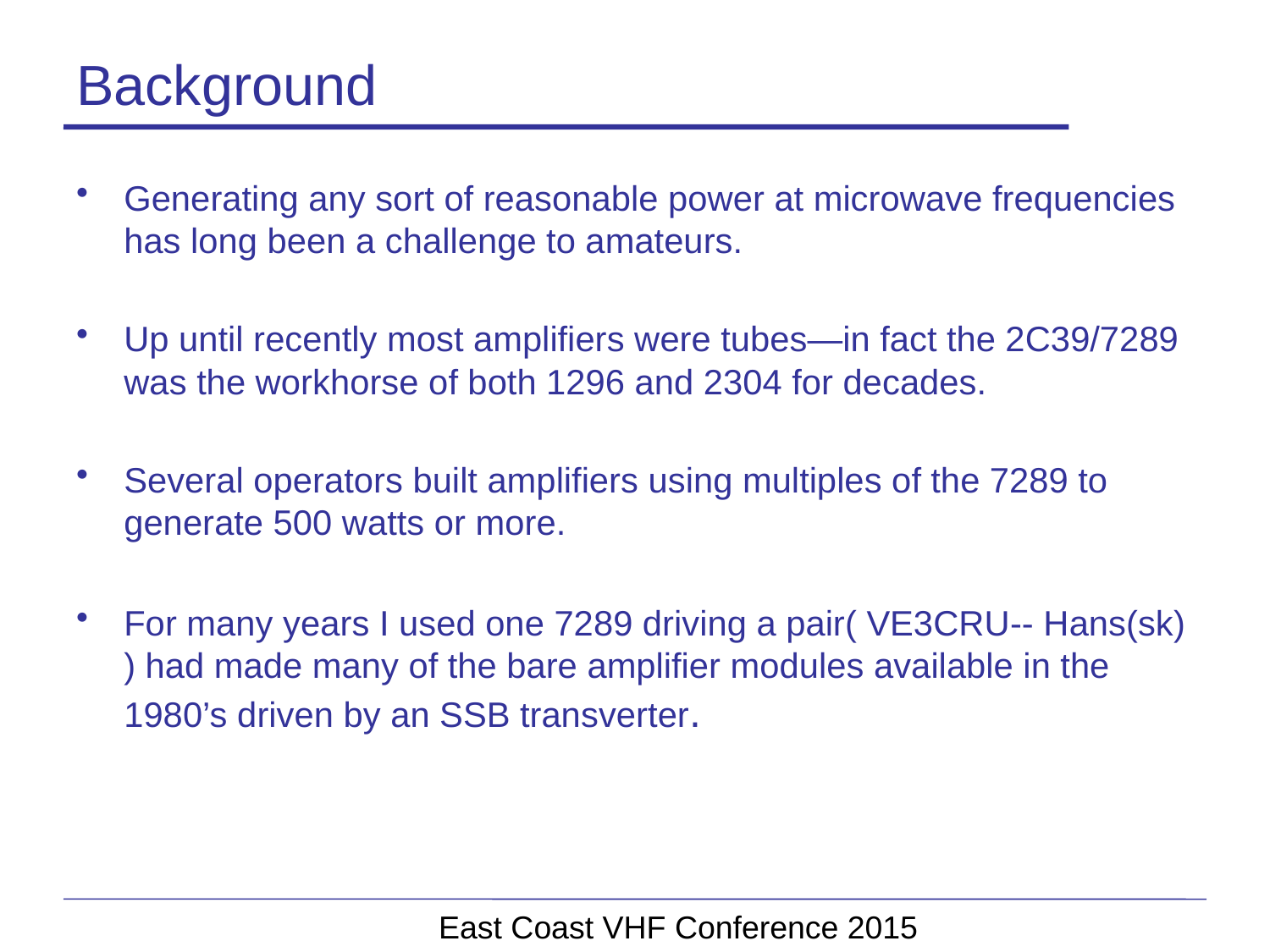

# Background
Generating any sort of reasonable power at microwave frequencies has long been a challenge to amateurs.

Up until recently most amplifiers were tubes—in fact the 2C39/7289 was the workhorse of both 1296 and 2304 for decades.

Several operators built amplifiers using multiples of the 7289 to generate 500 watts or more.

For many years I used one 7289 driving a pair( VE3CRU-- Hans(sk) ) had made many of the bare amplifier modules available in the 1980’s driven by an SSB transverter.